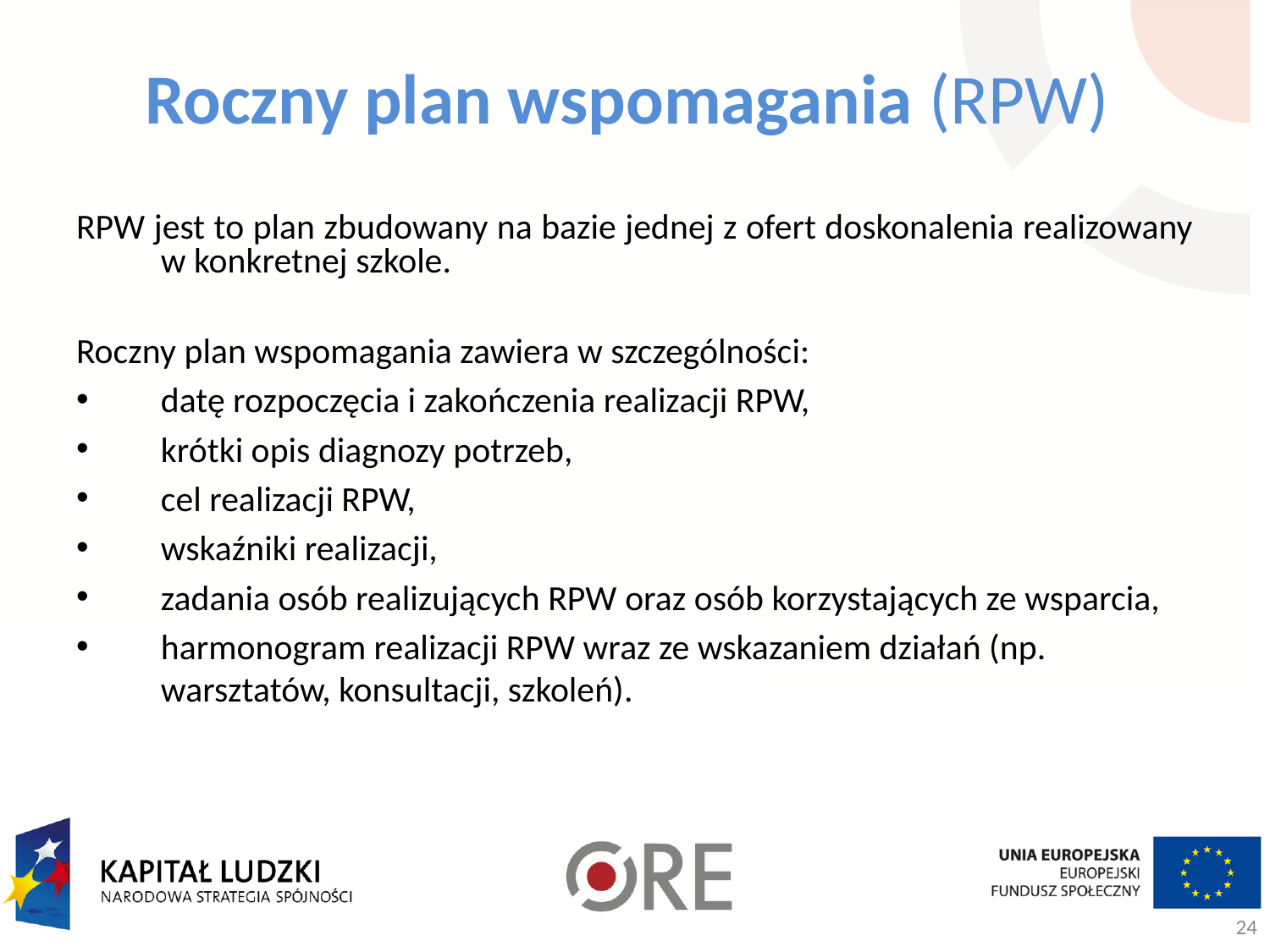

# Roczny plan wspomagania (RPW)
RPW jest to plan zbudowany na bazie jednej z ofert doskonalenia realizowany w konkretnej szkole.

Roczny plan wspomagania zawiera w szczególności:
datę rozpoczęcia i zakończenia realizacji RPW,
krótki opis diagnozy potrzeb,
cel realizacji RPW,
wskaźniki realizacji,
zadania osób realizujących RPW oraz osób korzystających ze wsparcia,
harmonogram realizacji RPW wraz ze wskazaniem działań (np. warsztatów, konsultacji, szkoleń).
24